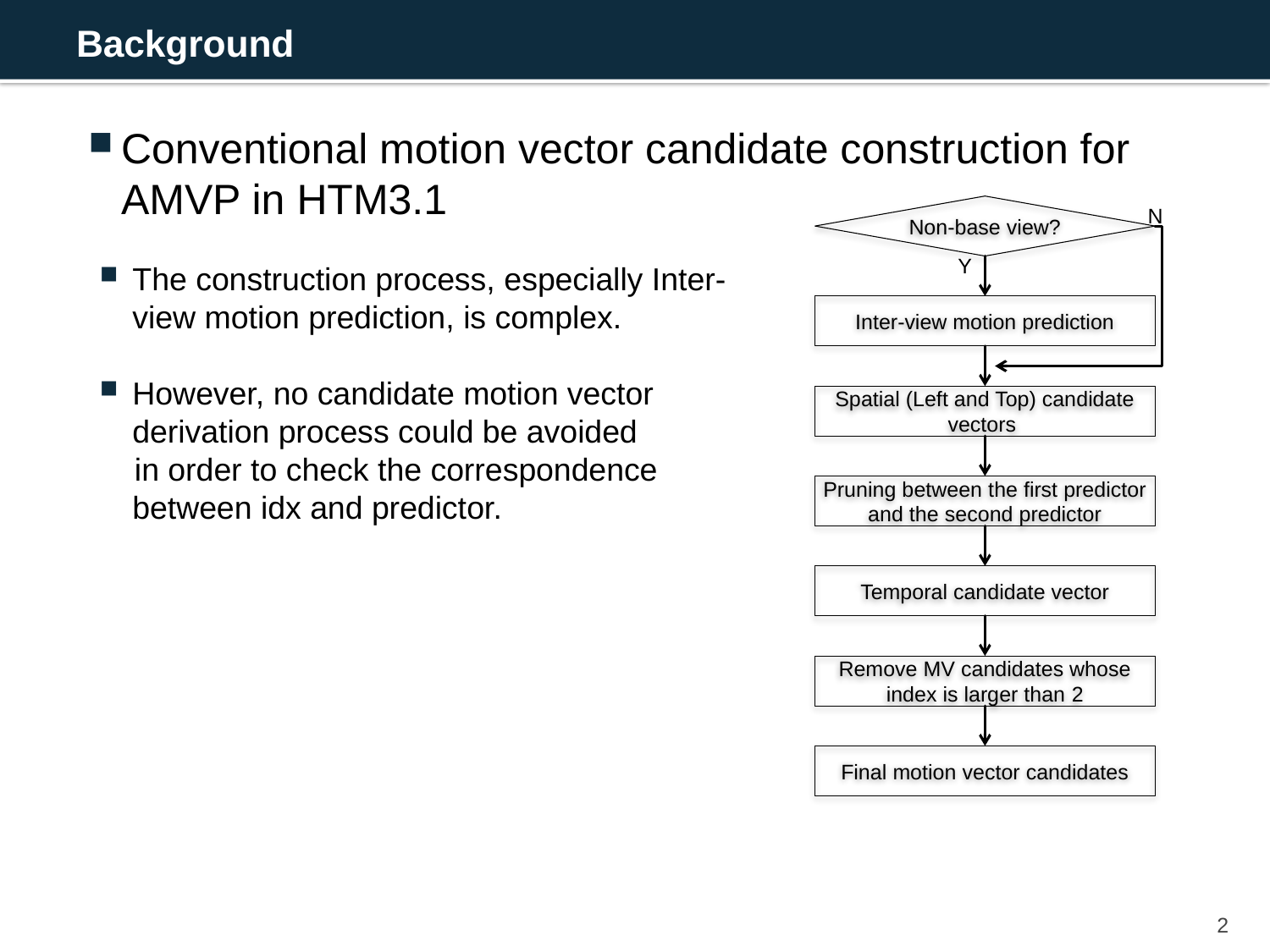

# Background
Conventional motion vector candidate construction for AMVP in HTM3.1

Non-base view?
N
The construction process, especially Inter-view motion prediction, is complex.

However, no candidate motion vector derivation process could be avoided
    in order to check the correspondence between idx and predictor.

Y

Inter-view motion prediction
Spatial (Left and Top) candidate vectors
Pruning between the first predictor and the second predictor
Temporal candidate vector
Remove MV candidates whose index is larger than 2
Final motion vector candidates
2